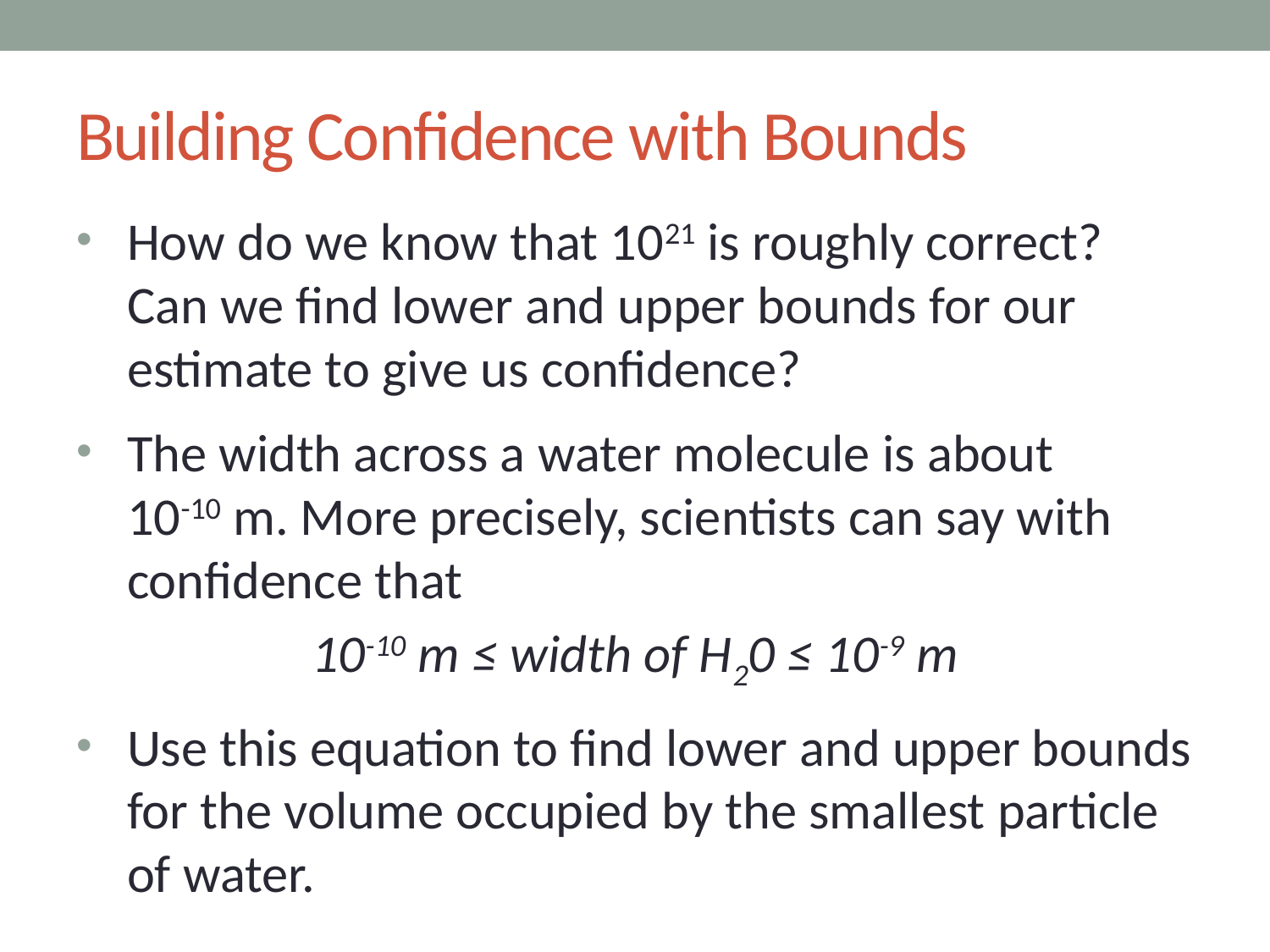

# Building Confidence with Bounds
How do we know that 1021 is roughly correct? Can we find lower and upper bounds for our estimate to give us confidence?
The width across a water molecule is about
10-10 m. More precisely, scientists can say with confidence that
10-10 m ≤ width of H20 ≤ 10-9 m
Use this equation to find lower and upper bounds for the volume occupied by the smallest particle of water.